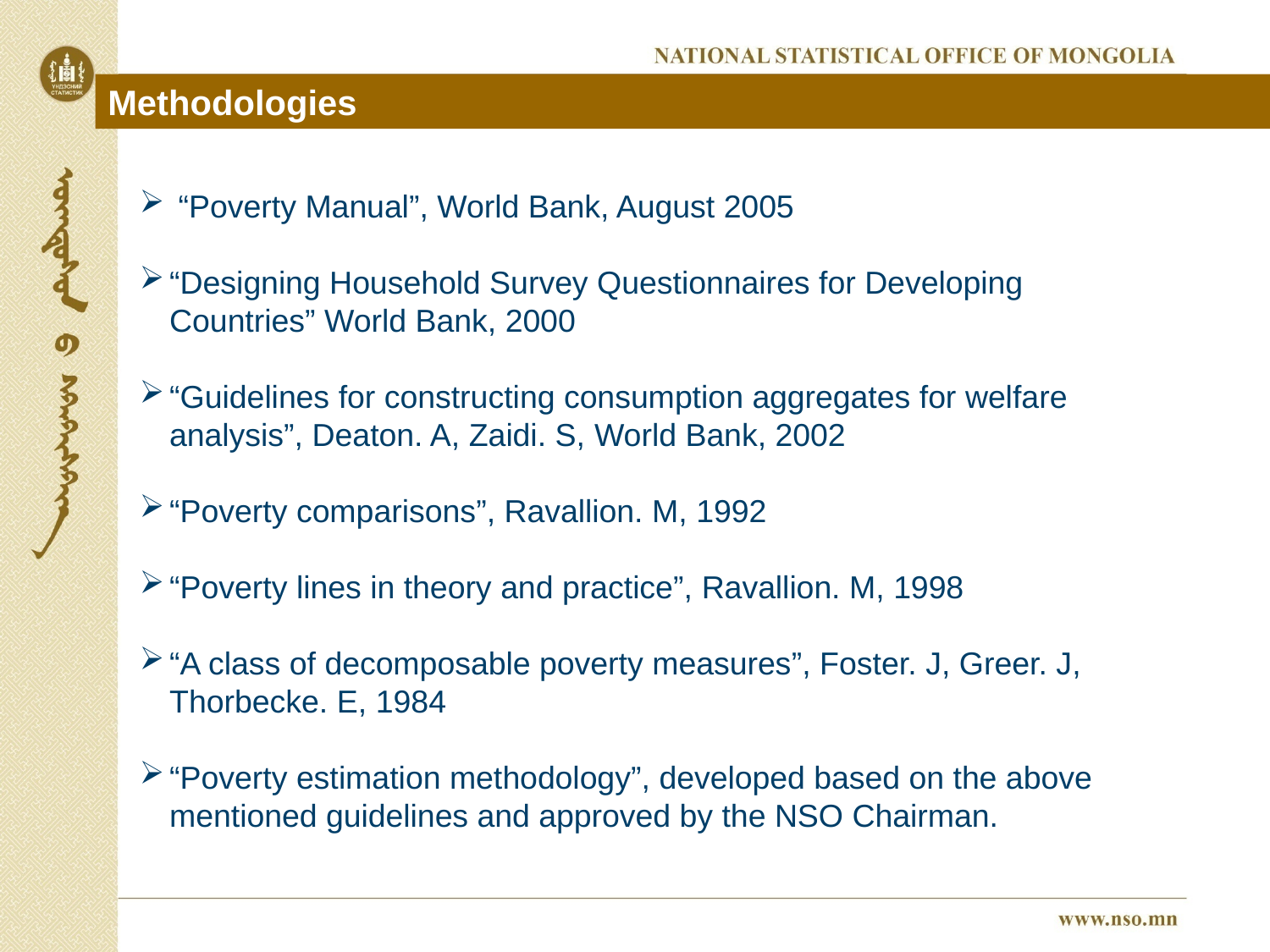

Methodologies
 “Poverty Manual”, World Bank, August 2005

“Designing Household Survey Questionnaires for Developing Countries” World Bank, 2000

“Guidelines for constructing consumption aggregates for welfare analysis”, Deaton. A, Zaidi. S, World Bank, 2002

“Poverty comparisons”, Ravallion. M, 1992

“Poverty lines in theory and practice”, Ravallion. M, 1998

“A class of decomposable poverty measures”, Foster. J, Greer. J, Thorbecke. E, 1984

“Poverty estimation methodology”, developed based on the above mentioned guidelines and approved by the NSO Chairman.